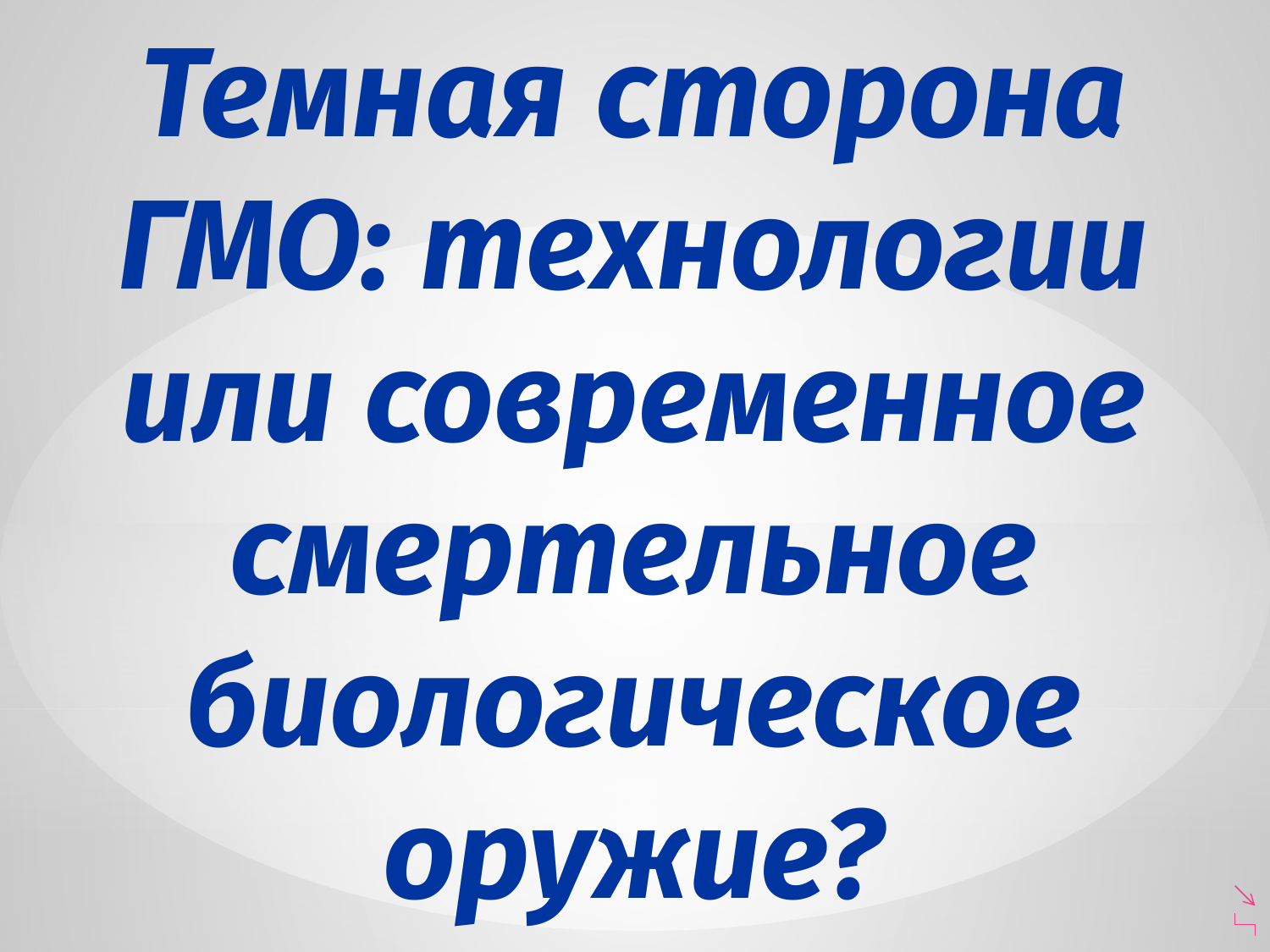

Темная сторона ГМО: технологии или современное смертельное биологическое оружие?